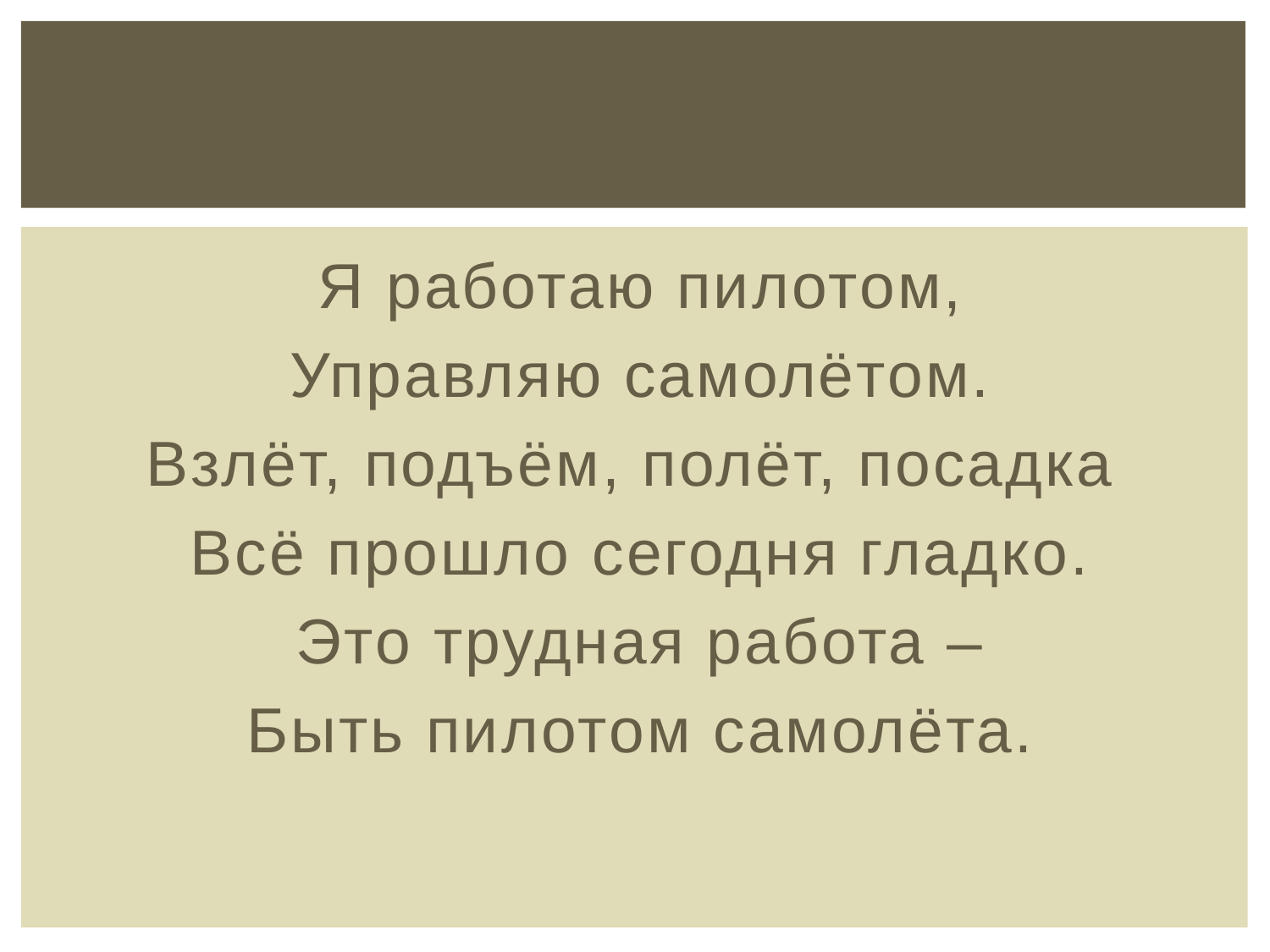

#
Я работаю пилотом,
Управляю самолётом.
Взлёт, подъём, полёт, посадка
Всё прошло сегодня гладко.
Это трудная работа –
Быть пилотом самолёта.